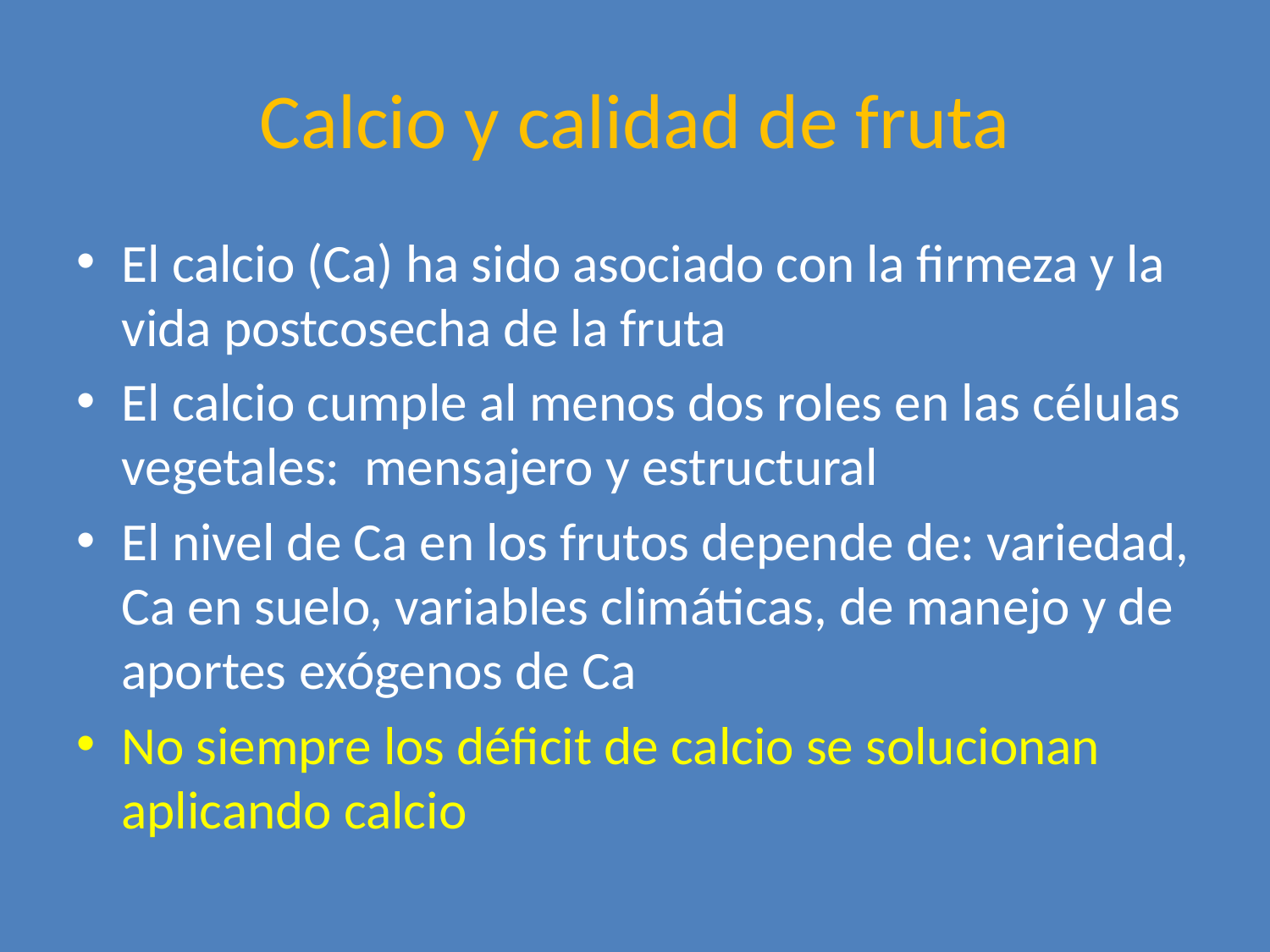

# Calcio y calidad de fruta
El calcio (Ca) ha sido asociado con la firmeza y la vida postcosecha de la fruta
El calcio cumple al menos dos roles en las células vegetales:  mensajero y estructural
El nivel de Ca en los frutos depende de: variedad, Ca en suelo, variables climáticas, de manejo y de aportes exógenos de Ca
No siempre los déficit de calcio se solucionan aplicando calcio